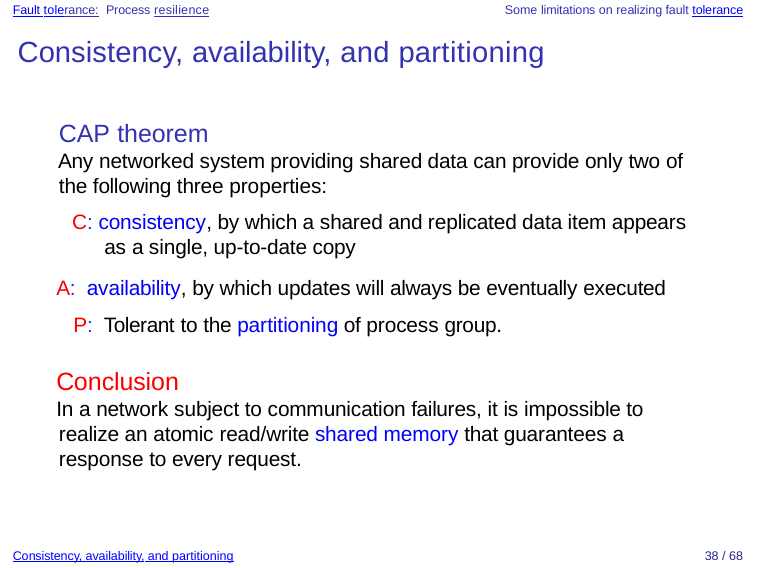

Fault tolerance: Process resilience	Some limitations on realizing fault tolerance
# Consistency, availability, and partitioning
CAP theorem
Any networked system providing shared data can provide only two of  the following three properties:
C: consistency, by which a shared and replicated data item appears  as a single, up-to-date copy
A: availability, by which updates will always be eventually executed  P: Tolerant to the partitioning of process group.

Conclusion
In a network subject to communication failures, it is impossible to  realize an atomic read/write shared memory that guarantees a  response to every request.
Consistency, availability, and partitioning
38 / 68